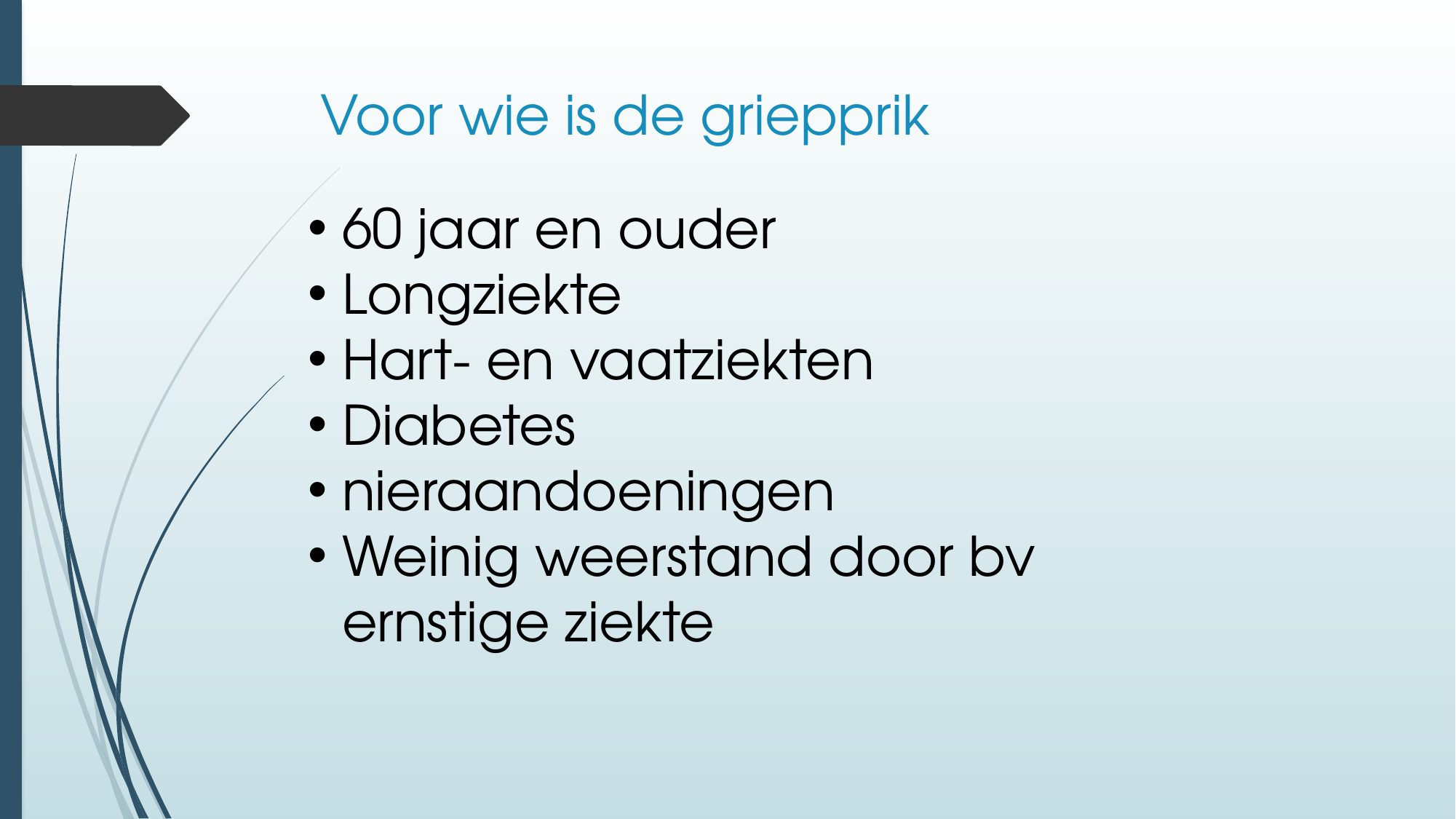

# Voor wie is de griepprik
60 jaar en ouder
Longziekte
Hart- en vaatziekten
Diabetes
nieraandoeningen
Weinig weerstand door bv ernstige ziekte